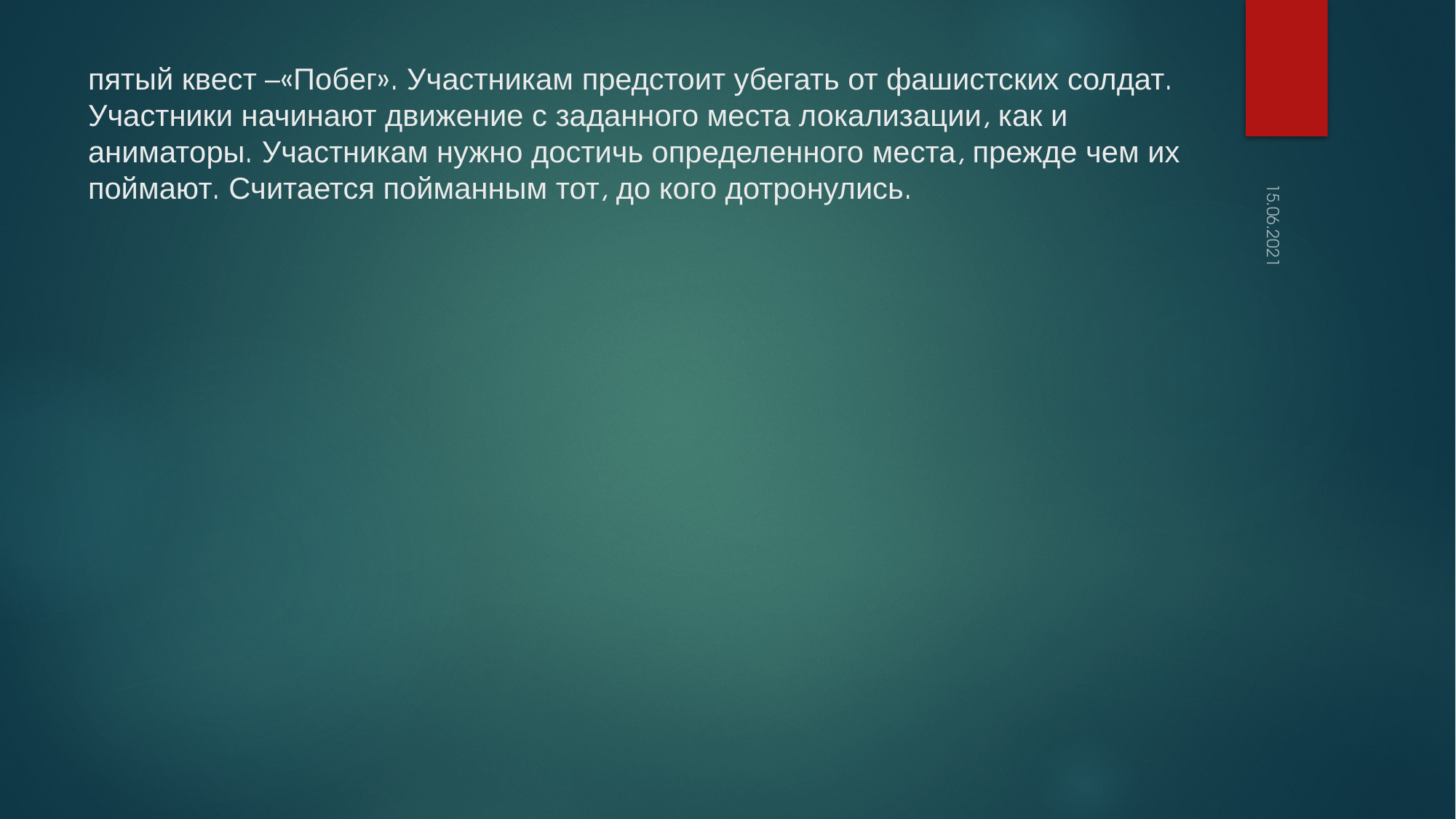

# пятый квест –«Побег». Участникам предстоит убегать от фашистских солдат. Участники начинают движение с заданного места локализации, как и  аниматоры. Участникам нужно достичь определенного места, прежде чем их поймают. Считается пойманным тот, до кого дотронулись.
15.06.2021